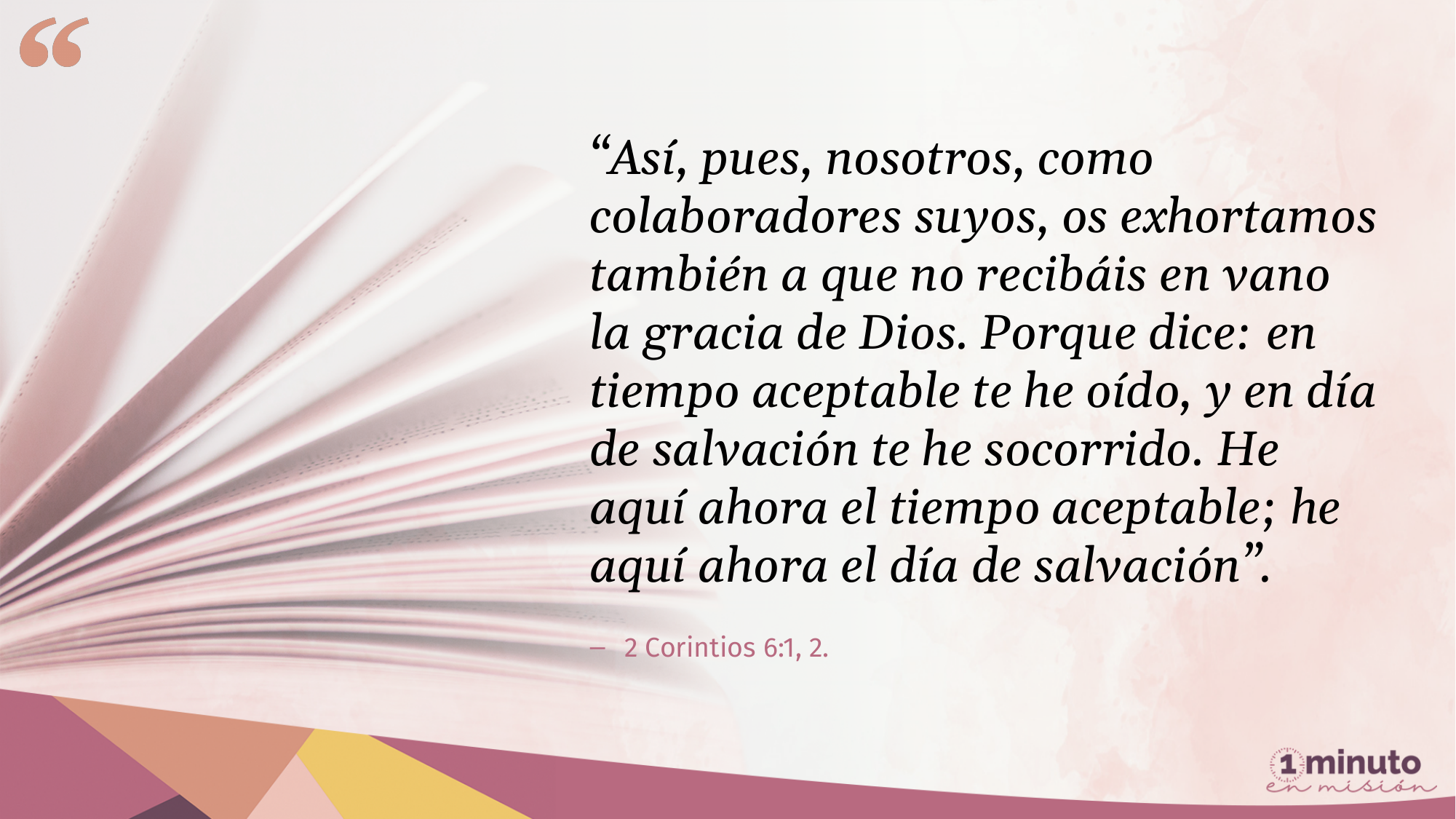

“Así, pues, nosotros, como colaboradores suyos, os exhortamos también a que no recibáis en vano la gracia de Dios. Porque dice: en tiempo aceptable te he oído, y en día de salvación te he socorrido. He aquí ahora el tiempo aceptable; he aquí ahora el día de salvación”.
 2 Corintios 6:1, 2.